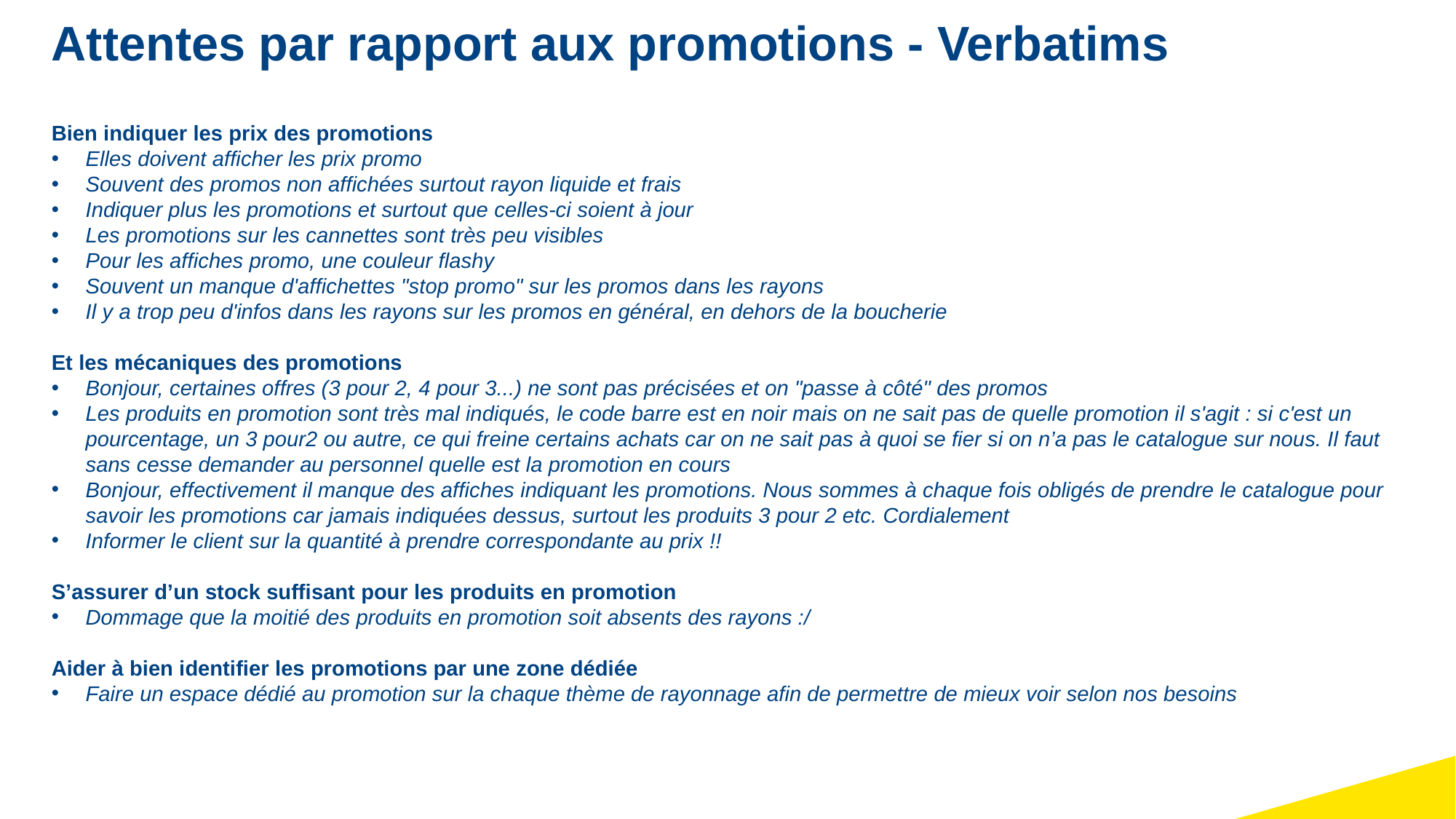

Attentes par rapport aux promotions - Verbatims
Bien indiquer les prix des promotions
Elles doivent afficher les prix promo
Souvent des promos non affichées surtout rayon liquide et frais
Indiquer plus les promotions et surtout que celles-ci soient à jour
Les promotions sur les cannettes sont très peu visibles
Pour les affiches promo, une couleur flashy
Souvent un manque d'affichettes "stop promo" sur les promos dans les rayons
Il y a trop peu d'infos dans les rayons sur les promos en général, en dehors de la boucherie

Et les mécaniques des promotions
Bonjour, certaines offres (3 pour 2, 4 pour 3...) ne sont pas précisées et on "passe à côté" des promos
Les produits en promotion sont très mal indiqués, le code barre est en noir mais on ne sait pas de quelle promotion il s'agit : si c'est un pourcentage, un 3 pour2 ou autre, ce qui freine certains achats car on ne sait pas à quoi se fier si on n’a pas le catalogue sur nous. Il faut sans cesse demander au personnel quelle est la promotion en cours
Bonjour, effectivement il manque des affiches indiquant les promotions. Nous sommes à chaque fois obligés de prendre le catalogue pour savoir les promotions car jamais indiquées dessus, surtout les produits 3 pour 2 etc. Cordialement
Informer le client sur la quantité à prendre correspondante au prix !!

S’assurer d’un stock suffisant pour les produits en promotion
Dommage que la moitié des produits en promotion soit absents des rayons :/

Aider à bien identifier les promotions par une zone dédiée
Faire un espace dédié au promotion sur la chaque thème de rayonnage afin de permettre de mieux voir selon nos besoins